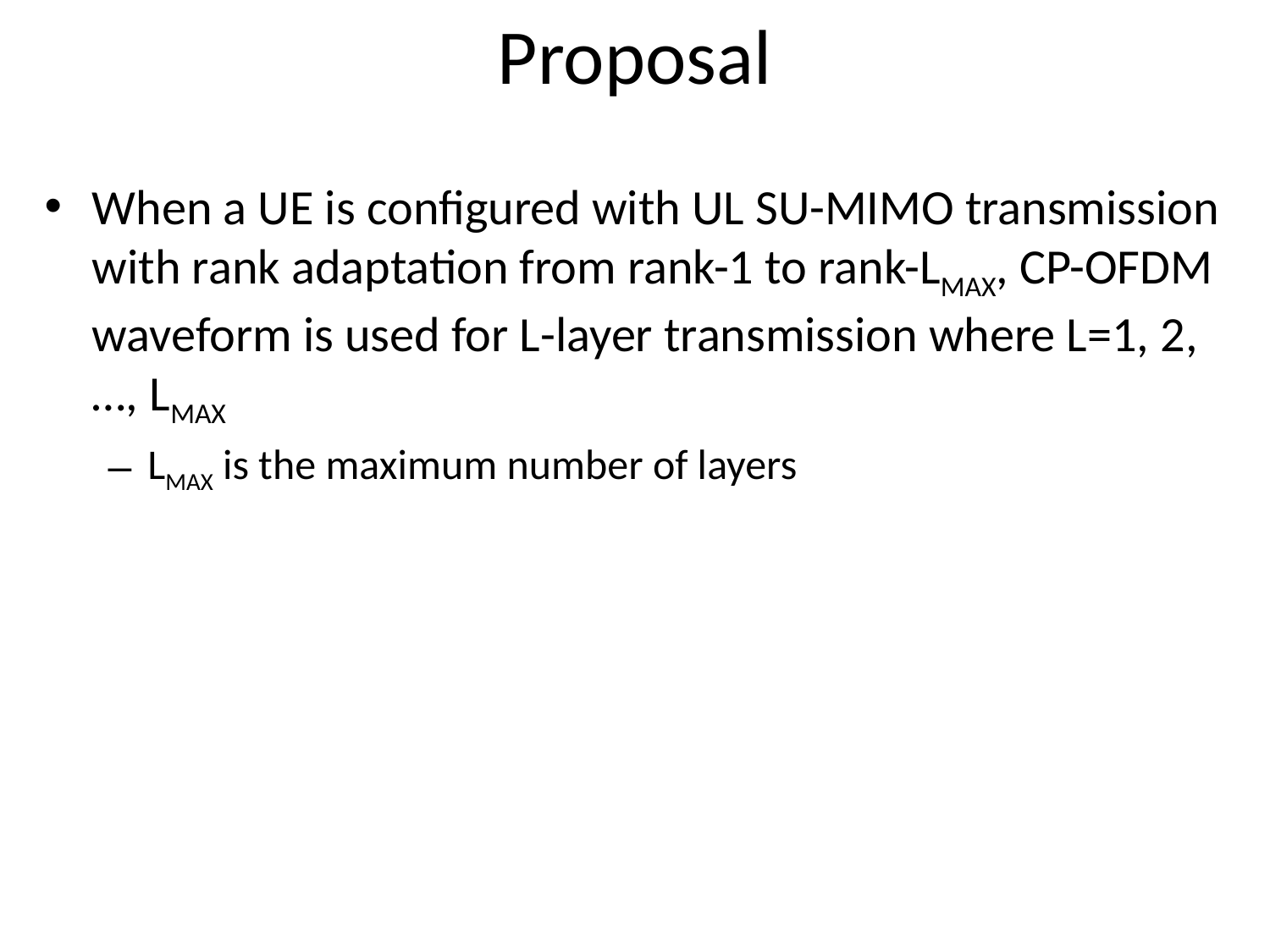

# Proposal
When a UE is configured with UL SU-MIMO transmission with rank adaptation from rank-1 to rank-LMAX, CP-OFDM waveform is used for L-layer transmission where L=1, 2, …, LMAX
LMAX is the maximum number of layers